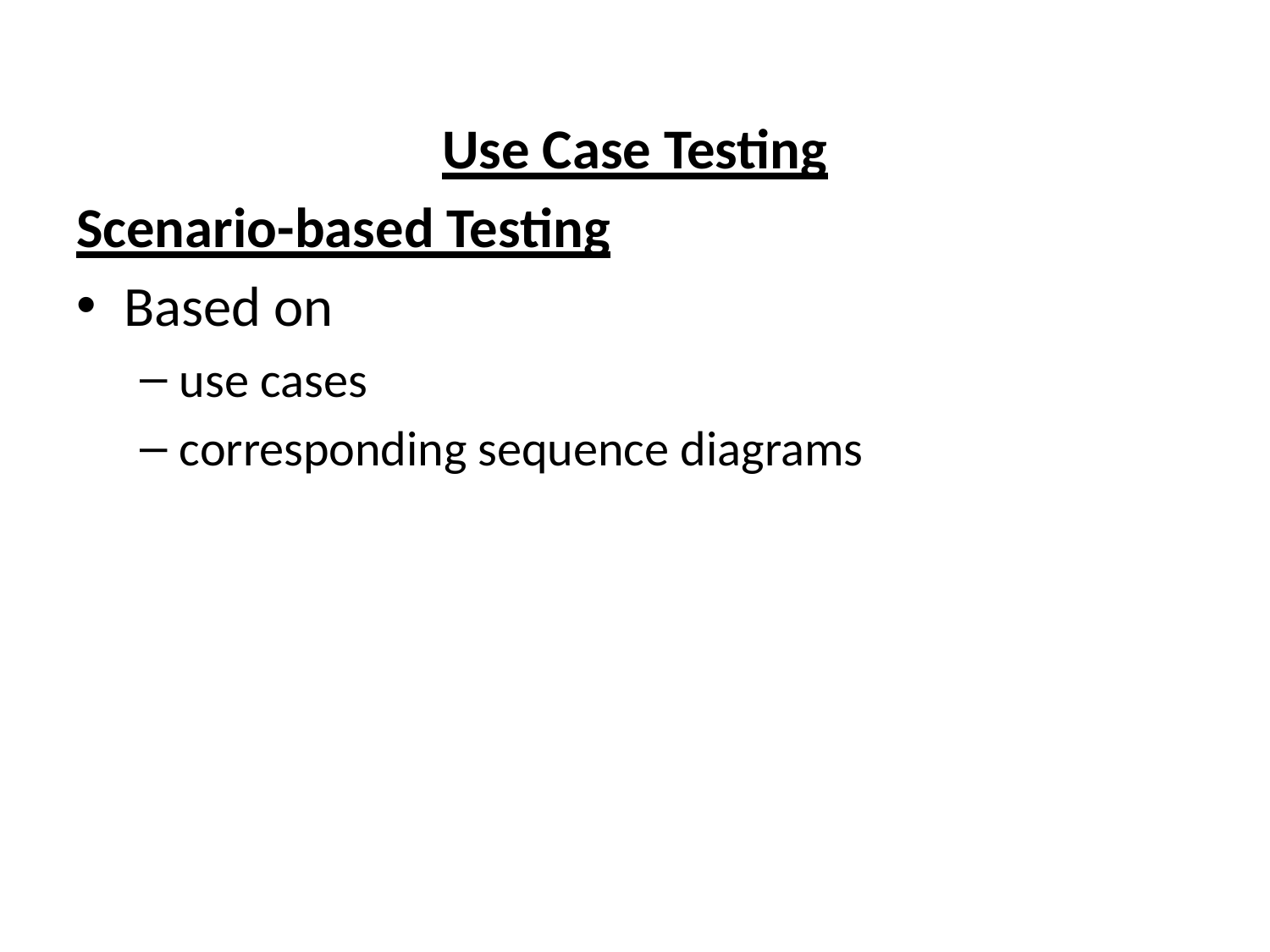

#
Use Case Testing
Scenario-based Testing
Based on
use cases
corresponding sequence diagrams